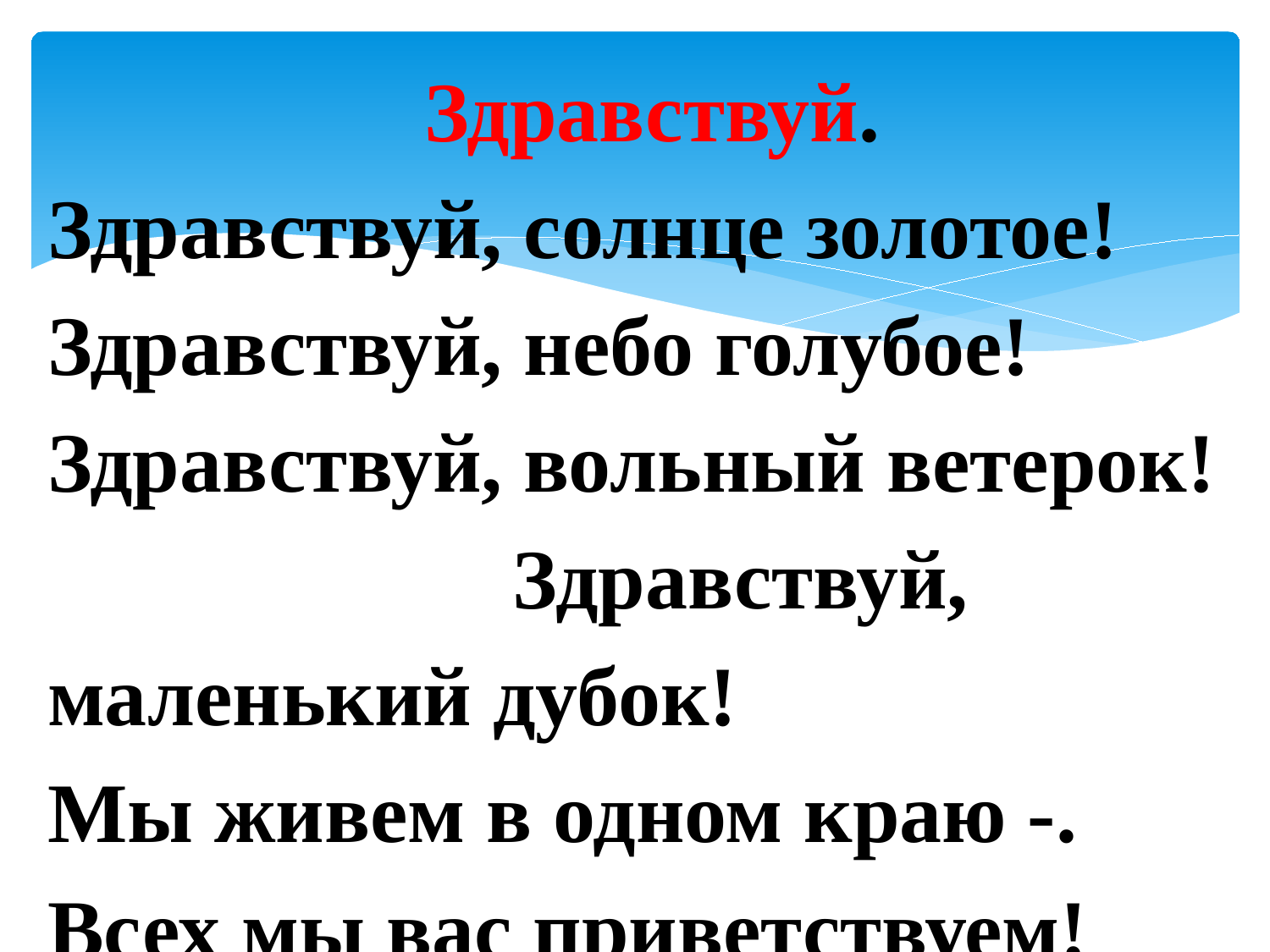

Здравствуй.
Здравствуй, солнце золотое!
Здравствуй, небо голубое!
Здравствуй, вольный ветерок!                        Здравствуй, маленький дубок!
Мы живем в одном краю -.
Всех мы вас приветствуем!